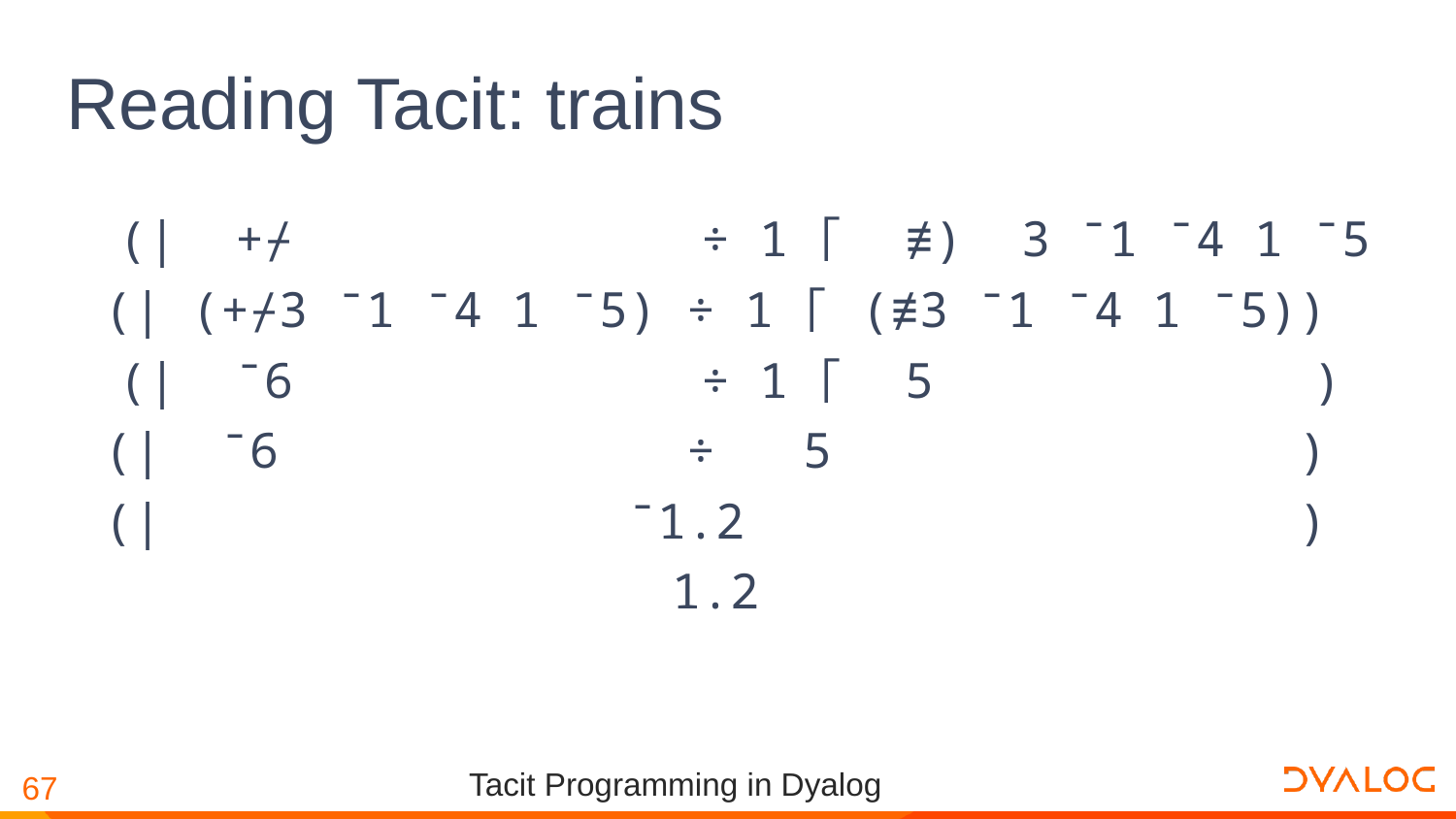

# Reading Tacit: trains
 (|  +⌿              ÷ 1 ⌈  ≢)  3 ¯1 ¯4 1 ¯5
(| (+⌿3 ¯1 ¯4 1 ¯5) ÷ 1 ⌈ (≢3 ¯1 ¯4 1 ¯5))
(|  ¯6              ÷ 1 ⌈  5             )
(|  ¯6              ÷   5                )
(|                ¯1.2                   )
1.2.